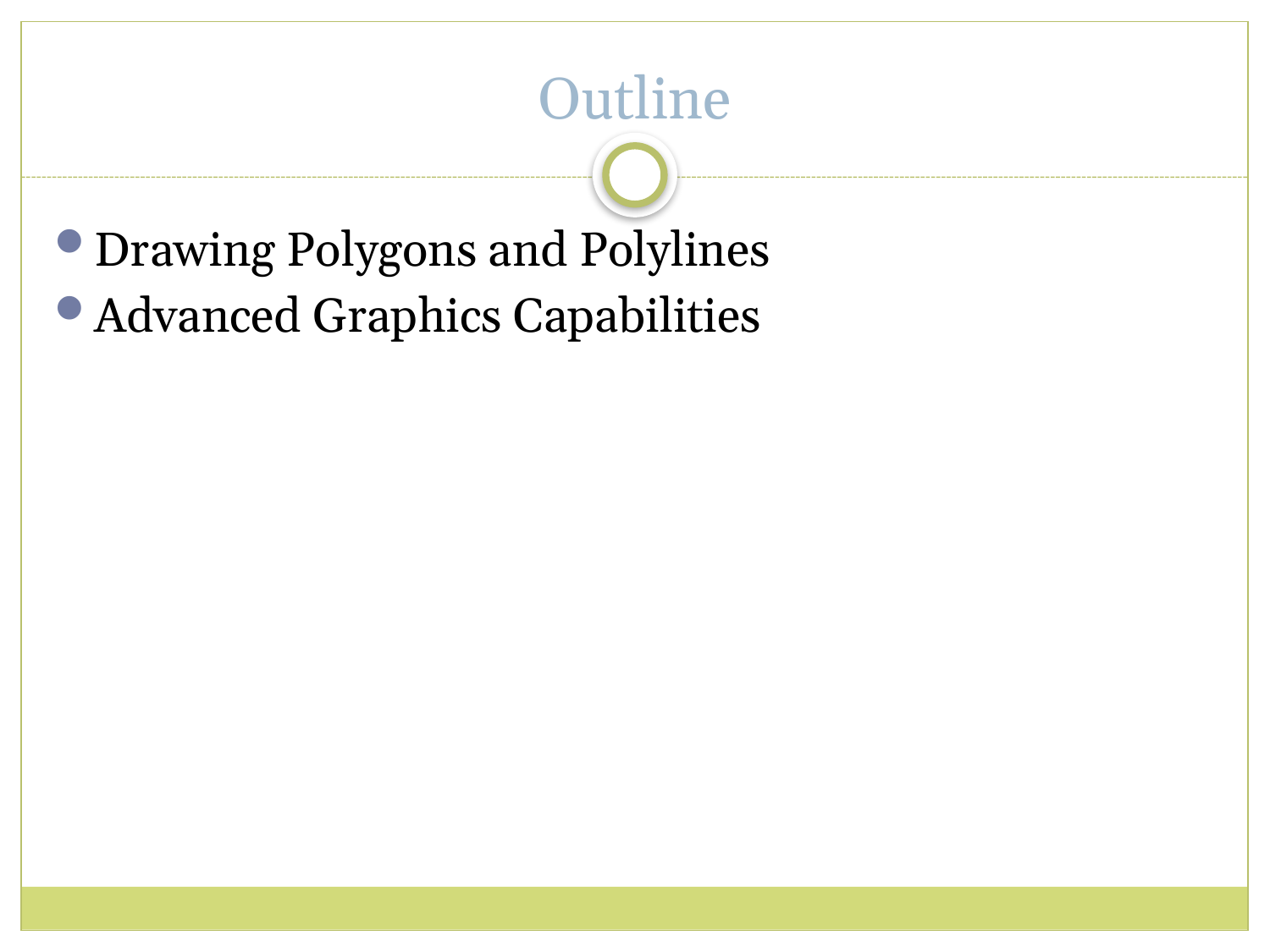

# Outline
Drawing Polygons and Polylines
Advanced Graphics Capabilities